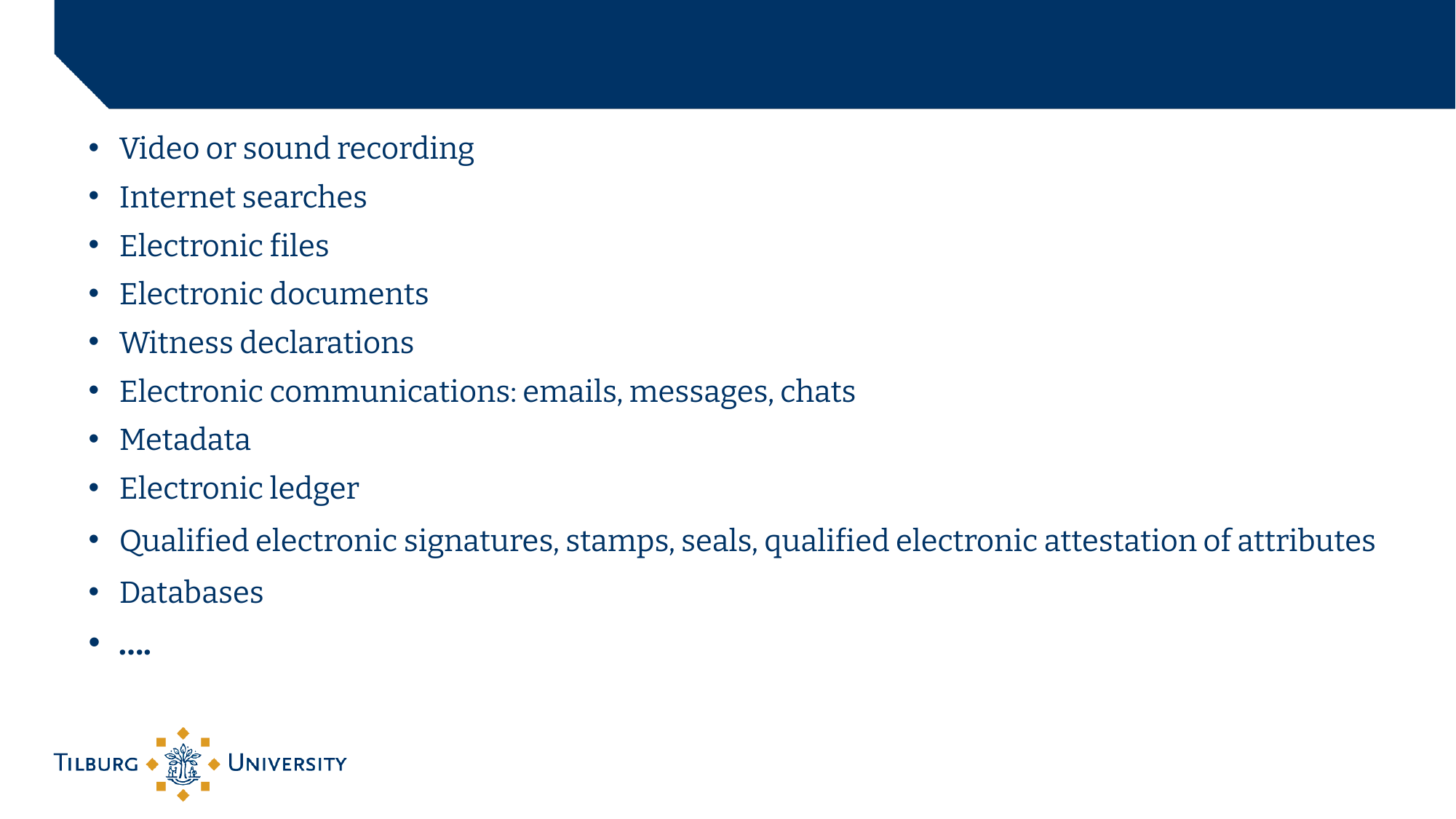

Video or sound recording
Internet searches
Electronic files
Electronic documents
Witness declarations
Electronic communications: emails, messages, chats
Metadata
Electronic ledger
Qualified electronic signatures, stamps, seals, qualified electronic attestation of attributes
Databases
….